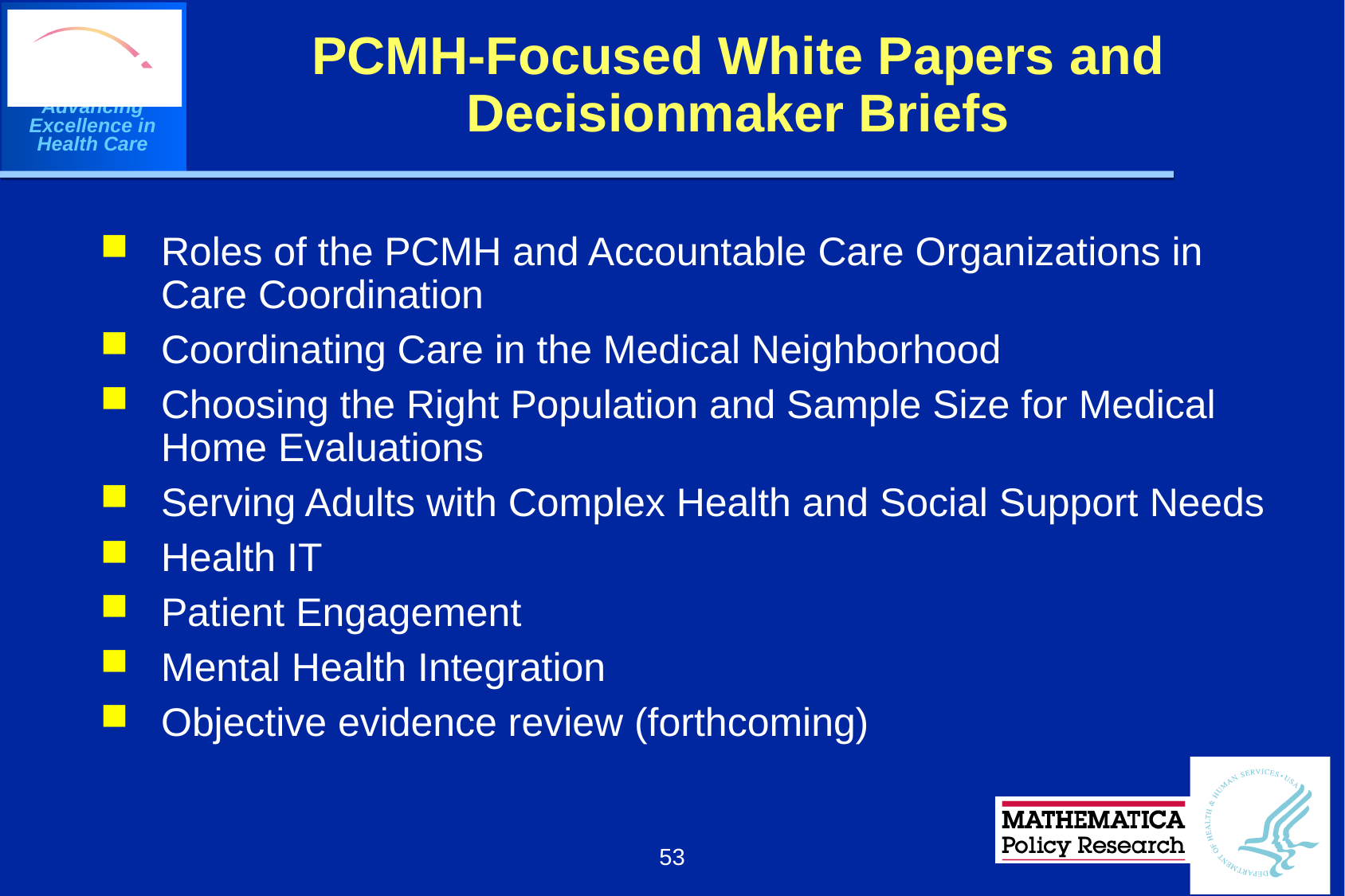

# PCMH-Focused White Papers and Decisionmaker Briefs
Roles of the PCMH and Accountable Care Organizations in Care Coordination
Coordinating Care in the Medical Neighborhood
Choosing the Right Population and Sample Size for Medical Home Evaluations
Serving Adults with Complex Health and Social Support Needs
Health IT
Patient Engagement
Mental Health Integration
Objective evidence review (forthcoming)
53